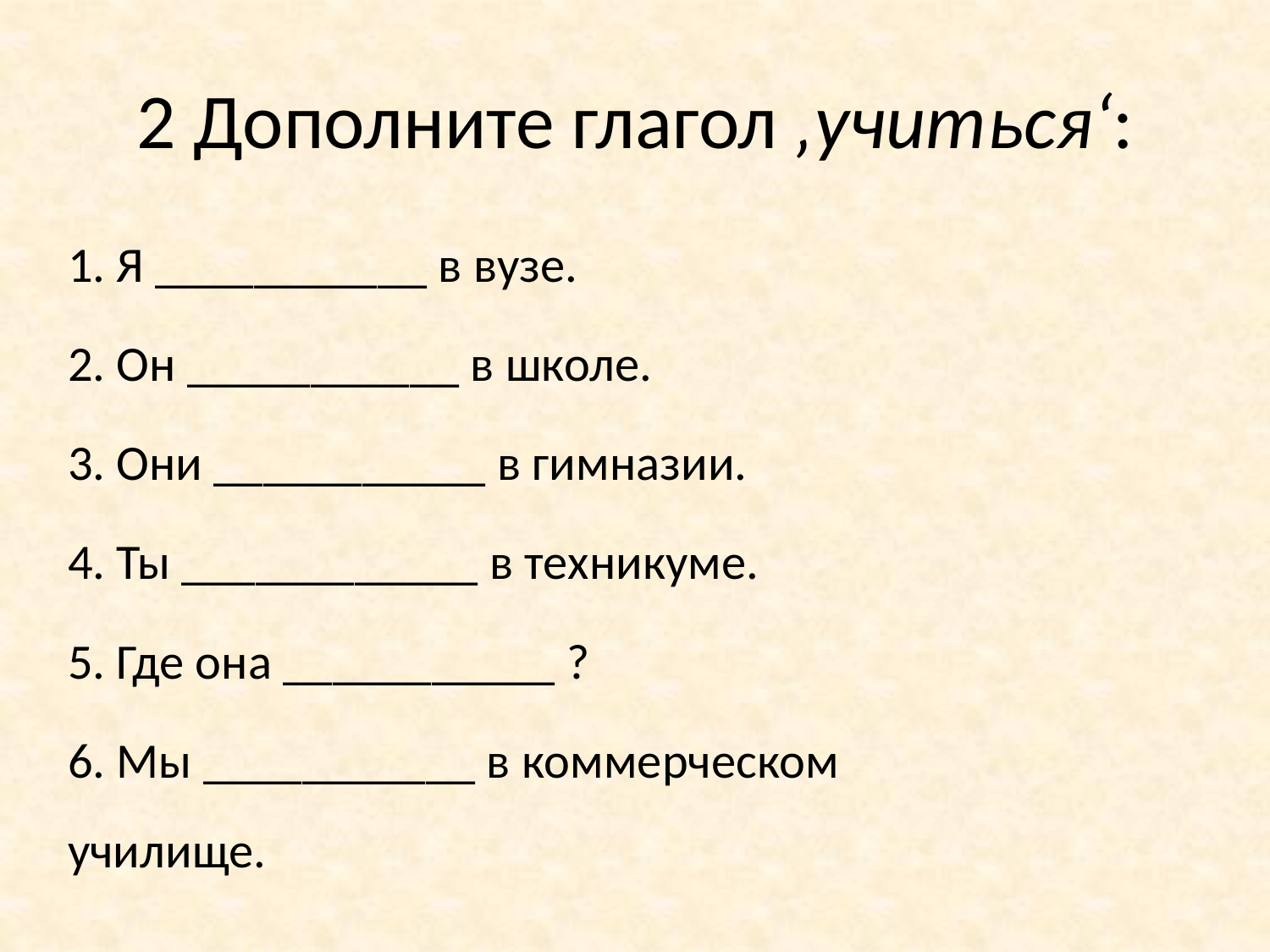

# 2 Дополните глагол ‚учиться‘:
1. Я ___________ в вузе.
2. Он ___________ в школе.
3. Они ___________ в гимназии.
4. Ты ____________ в техникуме.
5. Где она ___________ ?
6. Мы ___________ в коммерческом  училище.